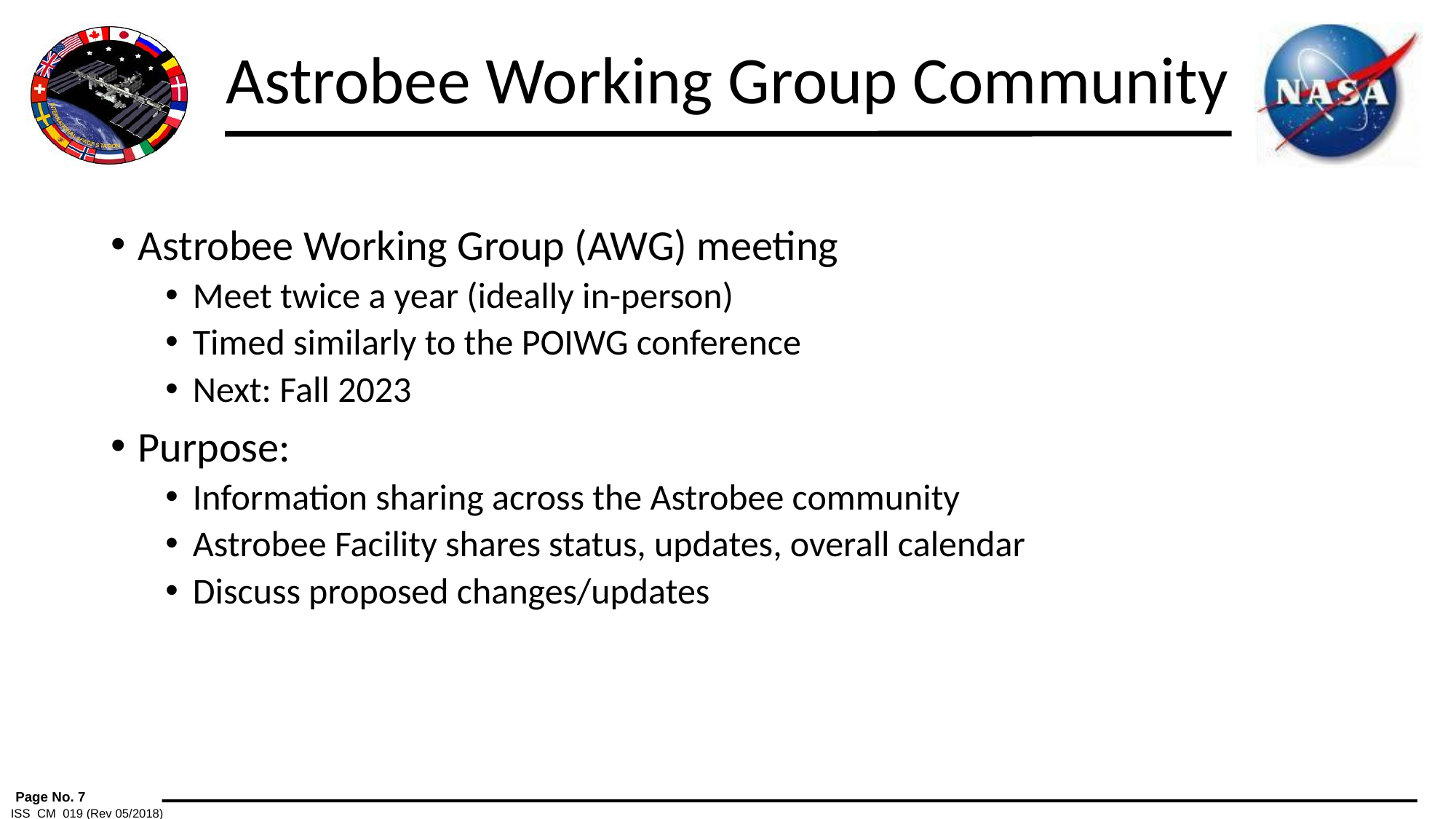

# Astrobee Working Group Community
Astrobee Working Group (AWG) meeting
Meet twice a year (ideally in-person)
Timed similarly to the POIWG conference
Next: Fall 2023
Purpose:
Information sharing across the Astrobee community
Astrobee Facility shares status, updates, overall calendar
Discuss proposed changes/updates